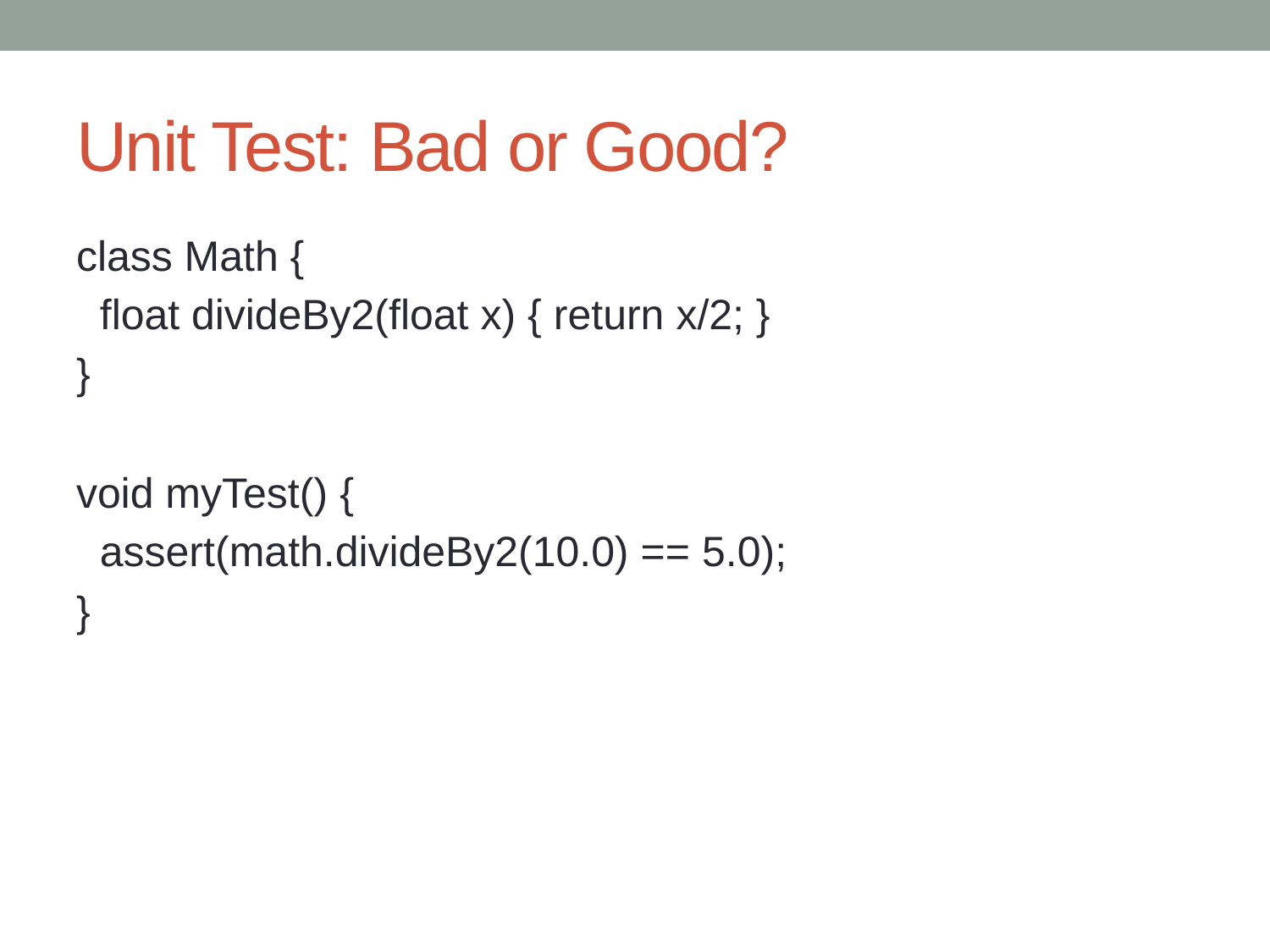

# Unit Test: Bad or Good?
class Math {
  float divideBy2(float x) { return x/2; }
}

void myTest() {
  assert(math.divideBy2(10.0) == 5.0);
}